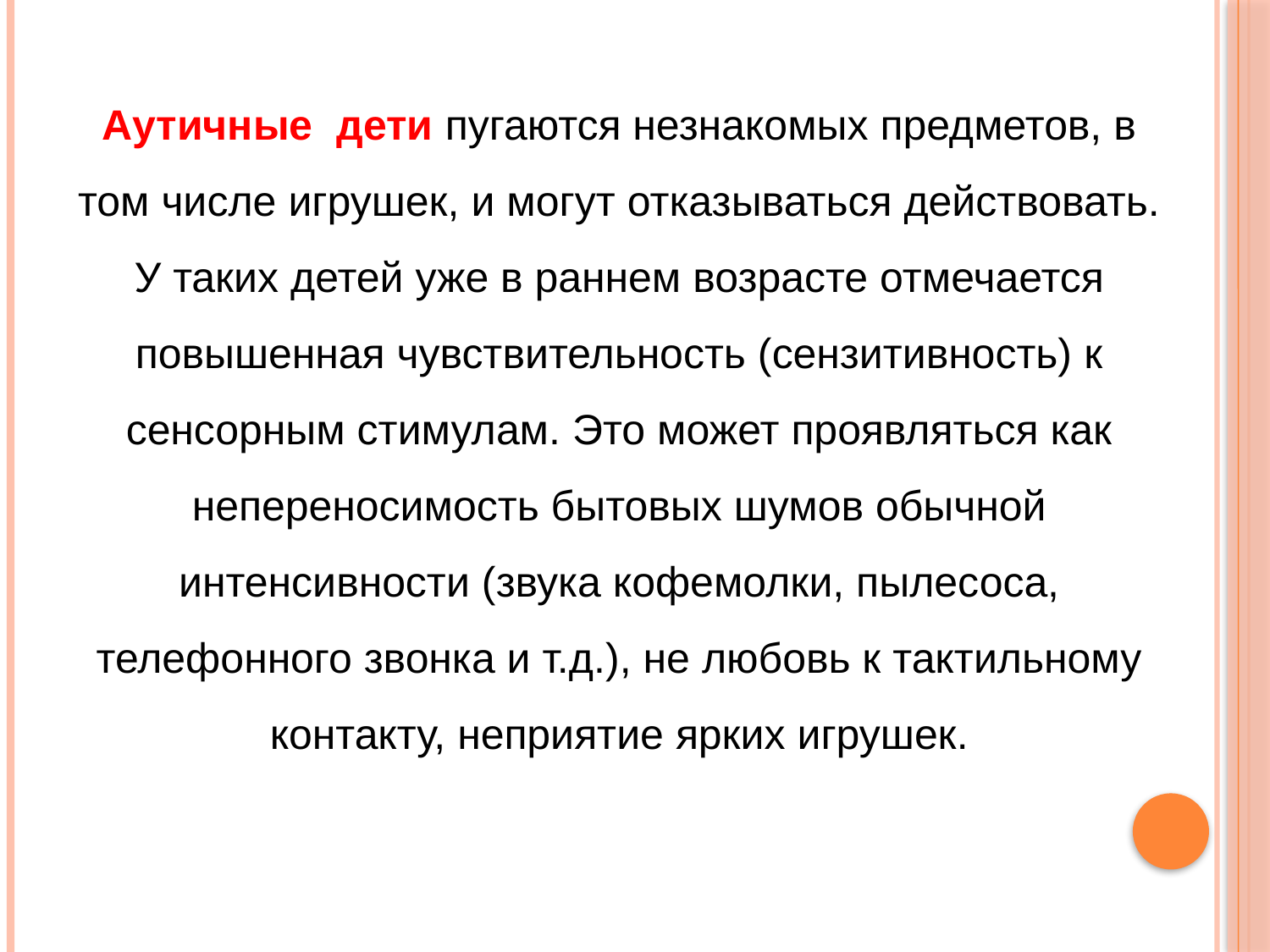

Аутичные  дети пугаются незнакомых предметов, в том числе игрушек, и могут отказываться действовать. У таких детей уже в раннем возрасте отмечается повышенная чувствительность (сензитивность) к сенсорным стимулам. Это может проявляться как непереносимость бытовых шумов обычной интенсивности (звука кофемолки, пылесоса, телефонного звонка и т.д.), не любовь к тактильному контакту, неприятие ярких игрушек.